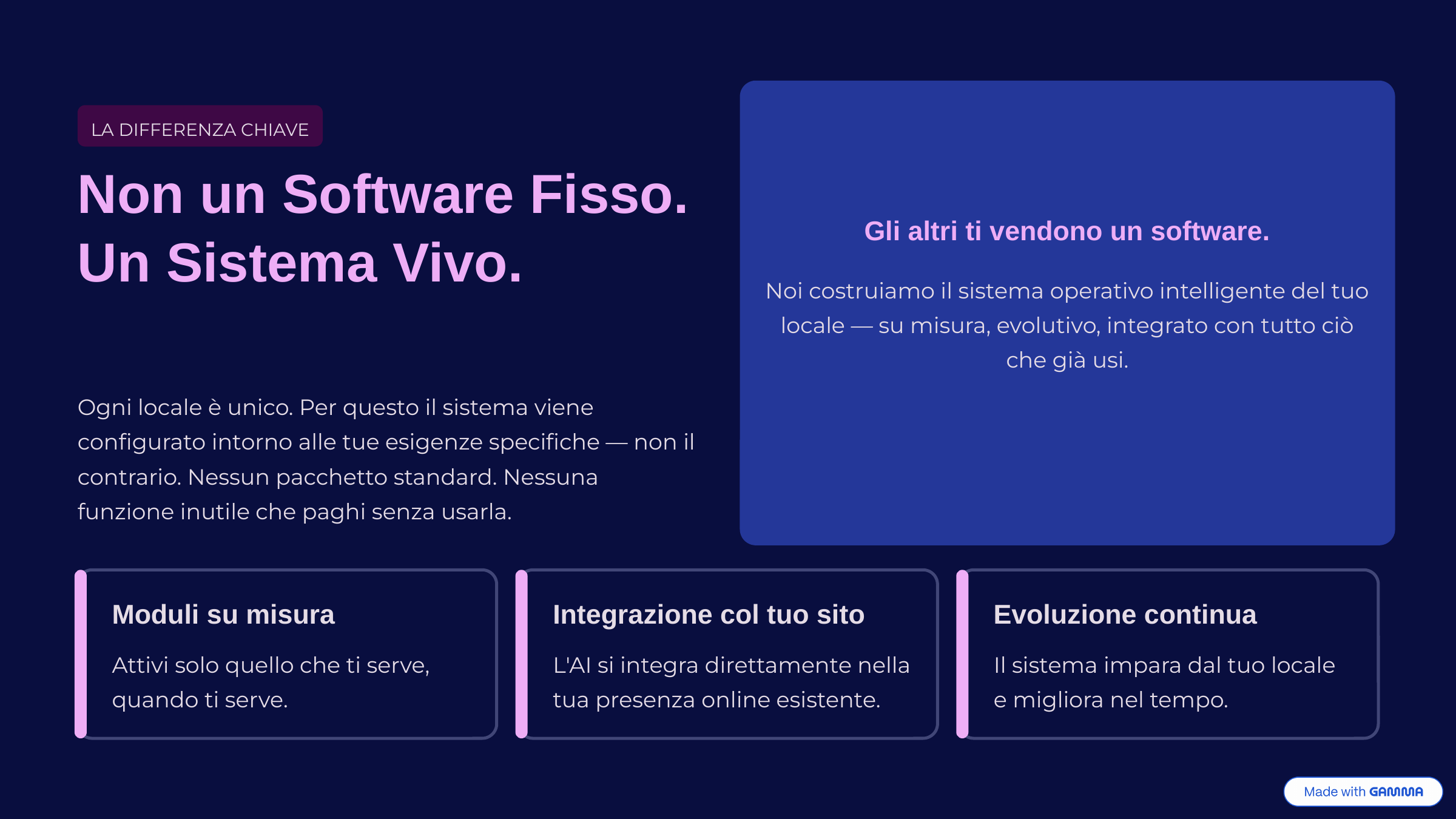

LA DIFFERENZA CHIAVE

Non un Software Fisso. Un Sistema Vivo.
Gli altri ti vendono un software.
Noi costruiamo il sistema operativo intelligente del tuo locale — su misura, evolutivo, integrato con tutto ciò che già usi.
Ogni locale è unico. Per questo il sistema viene configurato intorno alle tue esigenze specifiche — non il contrario. Nessun pacchetto standard. Nessuna funzione inutile che paghi senza usarla.

Moduli su misura
Integrazione col tuo sito
Evoluzione continua
Attivi solo quello che ti serve, quando ti serve.
L'AI si integra direttamente nella tua presenza online esistente.
Il sistema impara dal tuo locale e migliora nel tempo.